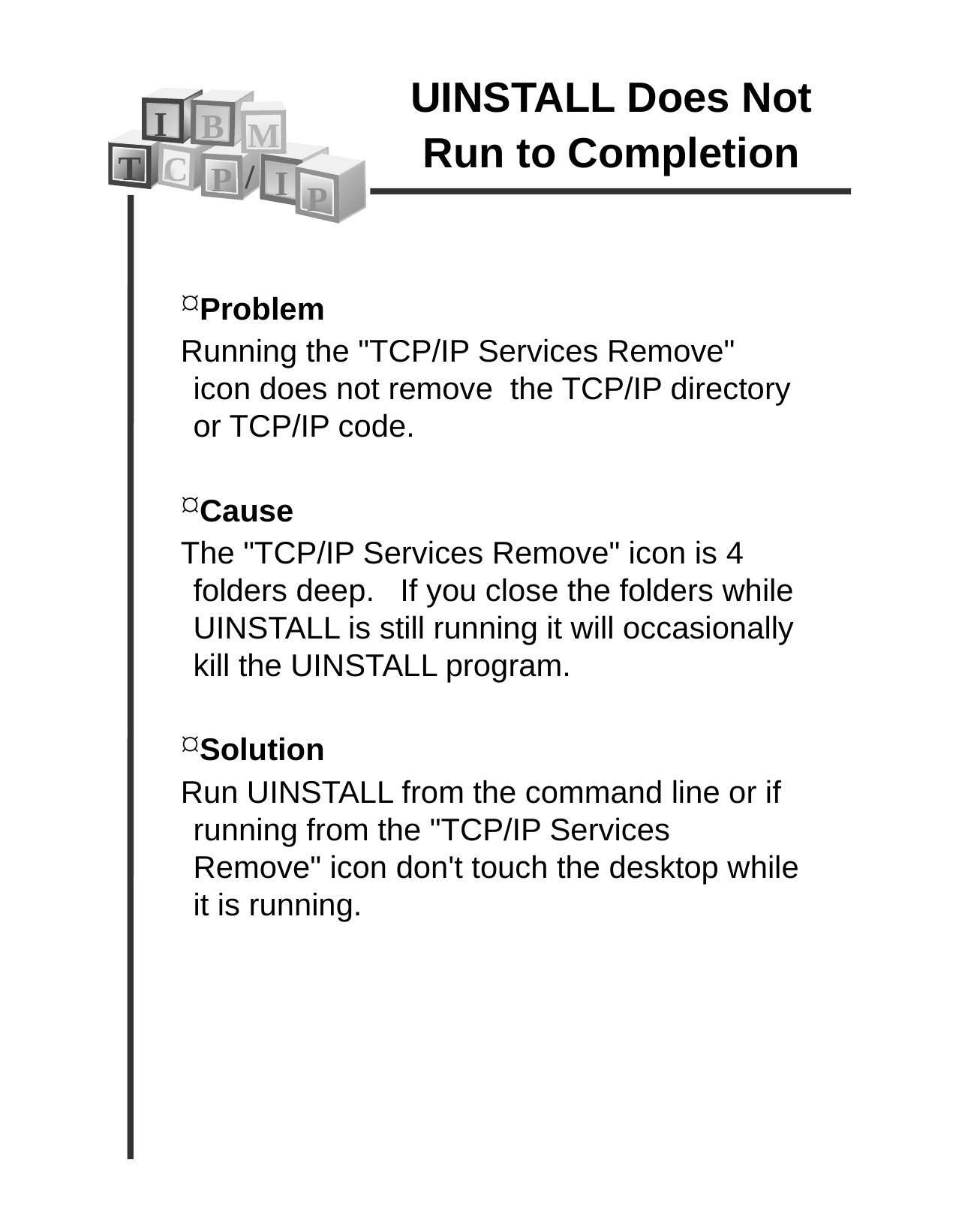

UINSTALL Does Not Run to Completion

I

B

M

T
C

/

P

I

P

Problem
Running the "TCP/IP Services Remove" icon does not remove  the TCP/IP directory or TCP/IP code.

Cause
The "TCP/IP Services Remove" icon is 4 folders deep.   If you close the folders while UINSTALL is still running it will occasionally kill the UINSTALL program.

Solution
Run UINSTALL from the command line or if running from the "TCP/IP Services Remove" icon don't touch the desktop while it is running.